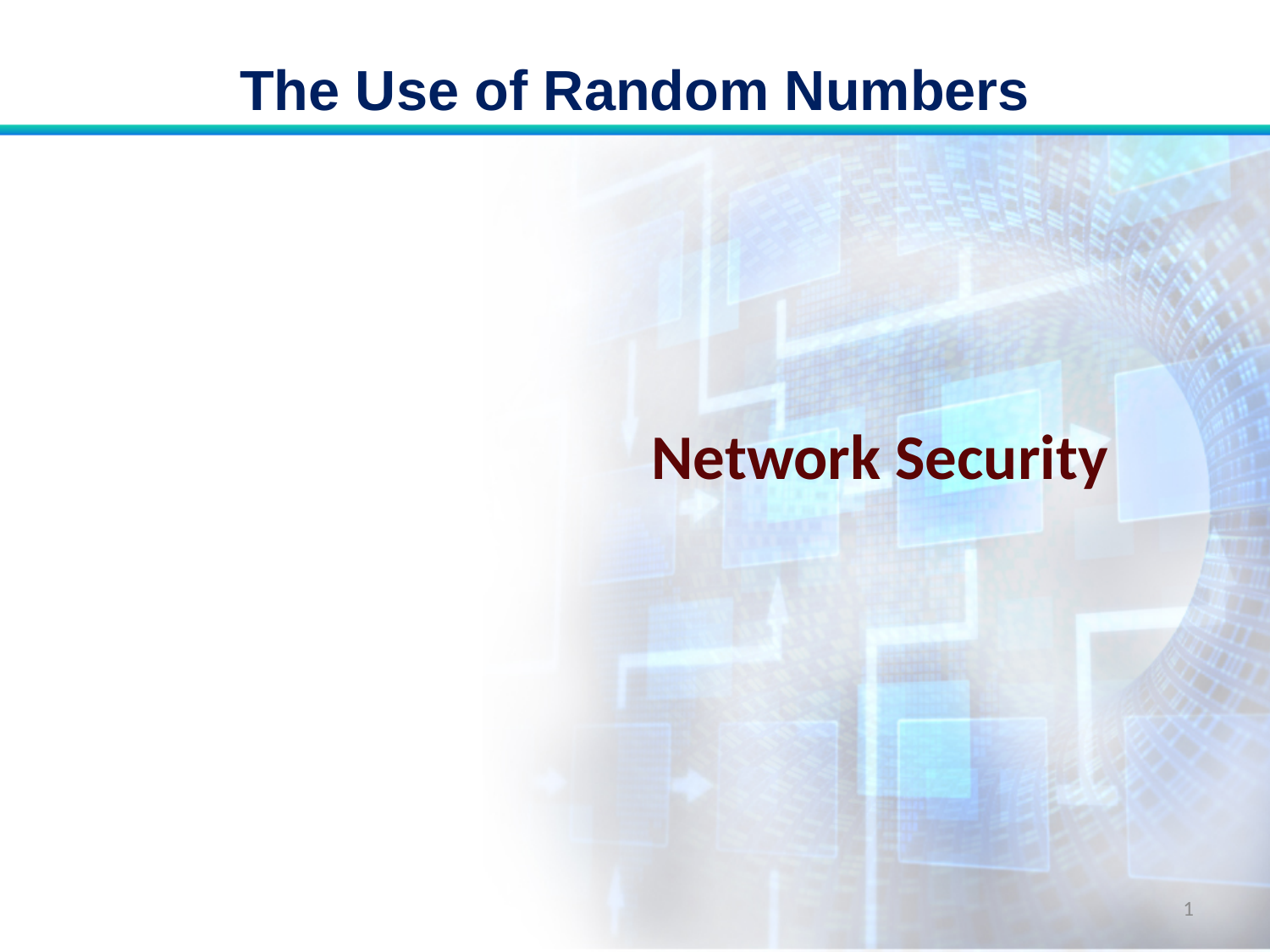

# The Use of Random Numbers
Network Security
1